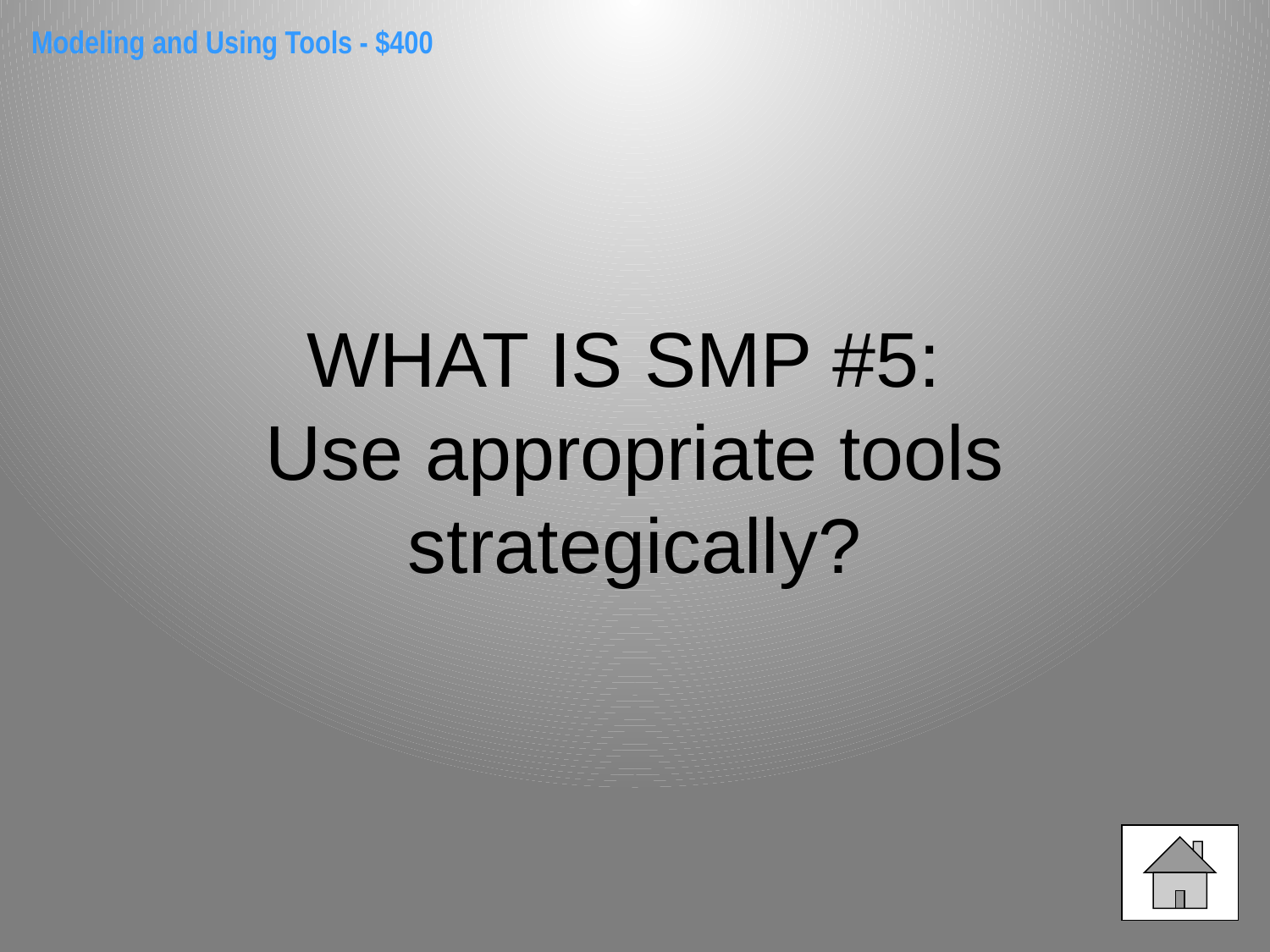

Modeling and Using Tools - $400
WHAT IS SMP #5:
Use appropriate tools strategically?